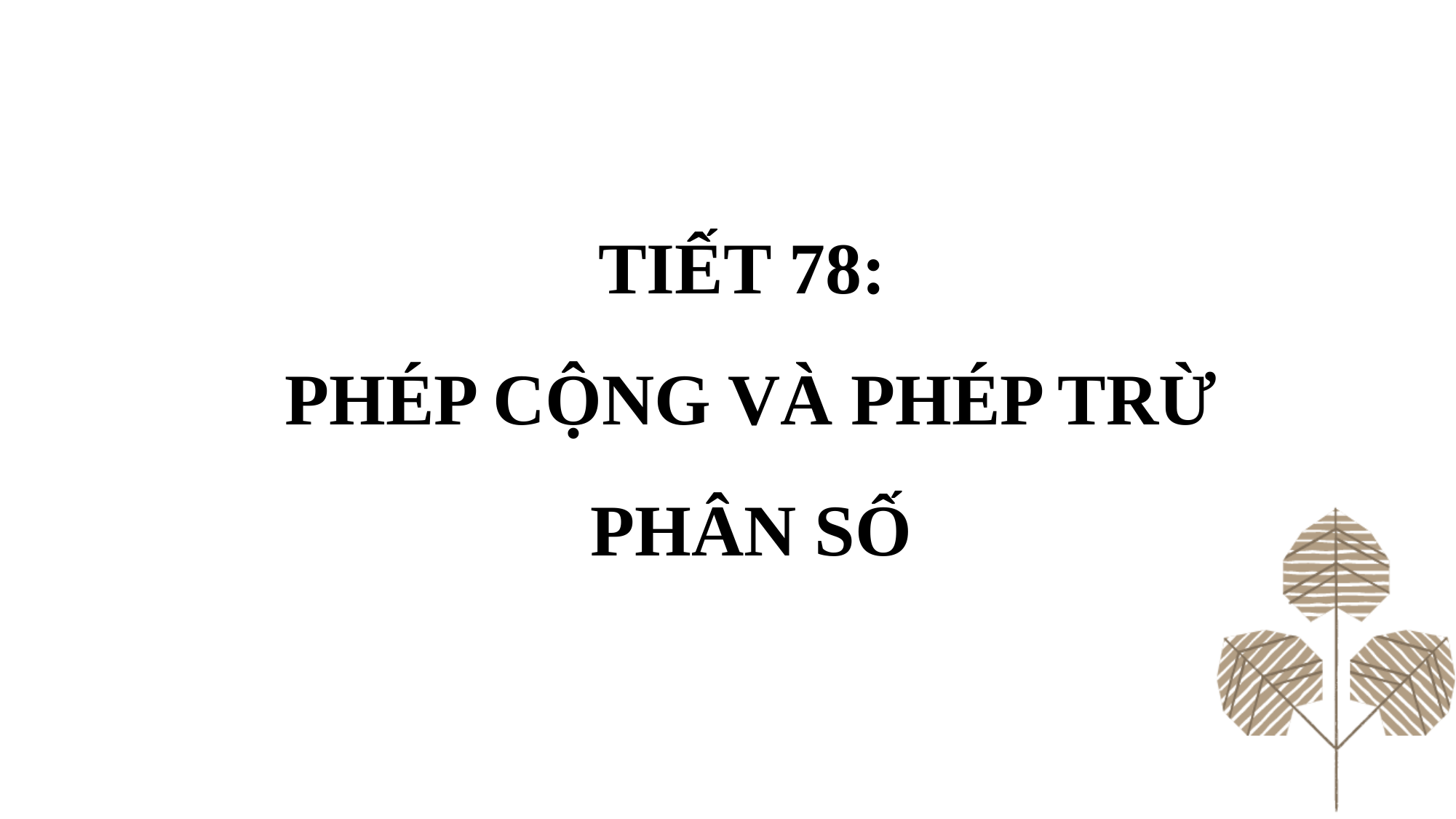

# TIẾT 78: PHÉP CỘNG VÀ PHÉP TRỪ PHÂN SỐ